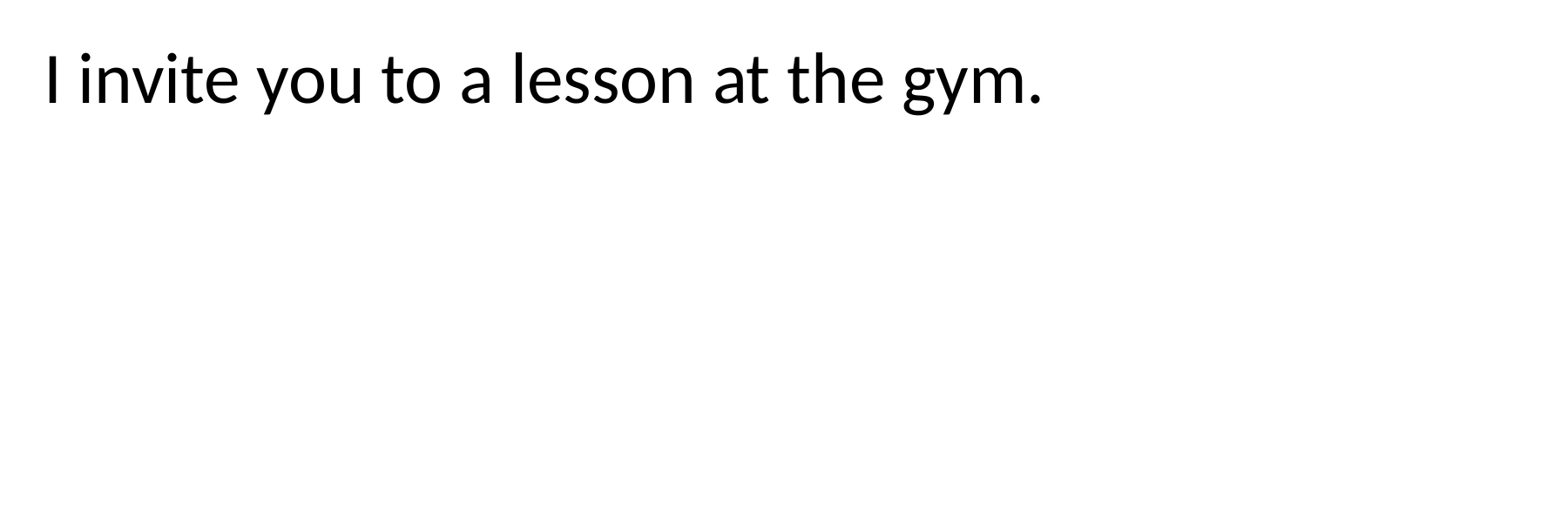

I invite you to a lesson at the gym.